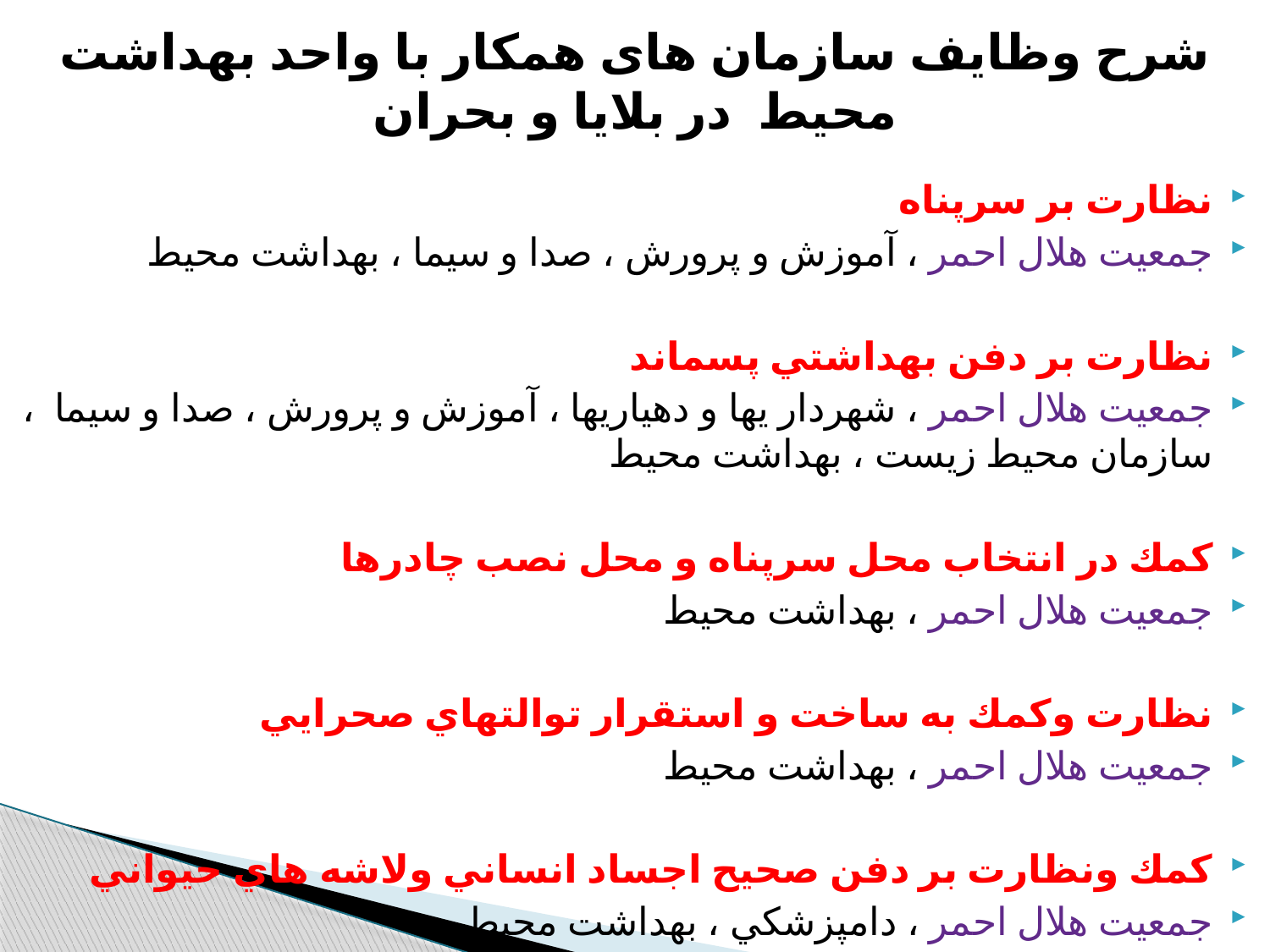

# شرح وظایف سازمان های همکار با واحد بهداشت محیط  در بلایا و بحران
نظارت بر سرپناه
جمعيت هلال احمر ، آموزش و پرورش ، صدا و سيما ، بهداشت محیط

نظارت بر دفن بهداشتي پسماند
جمعيت هلال احمر ، شهردار يها و دهیاریها ، آموزش و پرورش ، صدا و سيما  ، سازمان محیط زیست ، بهداشت محیط

كمك در انتخاب محل سرپناه و محل نصب چادرها
جمعيت هلال احمر ، بهداشت محیط

نظارت وكمك به ساخت و استقرار توالتهاي صحرايي
جمعيت هلال احمر ، بهداشت محیط

كمك ونظارت بر دفن صحيح اجساد انساني ولاشه هاي حيواني
جمعيت هلال احمر ، دامپزشكي ، بهداشت محیط